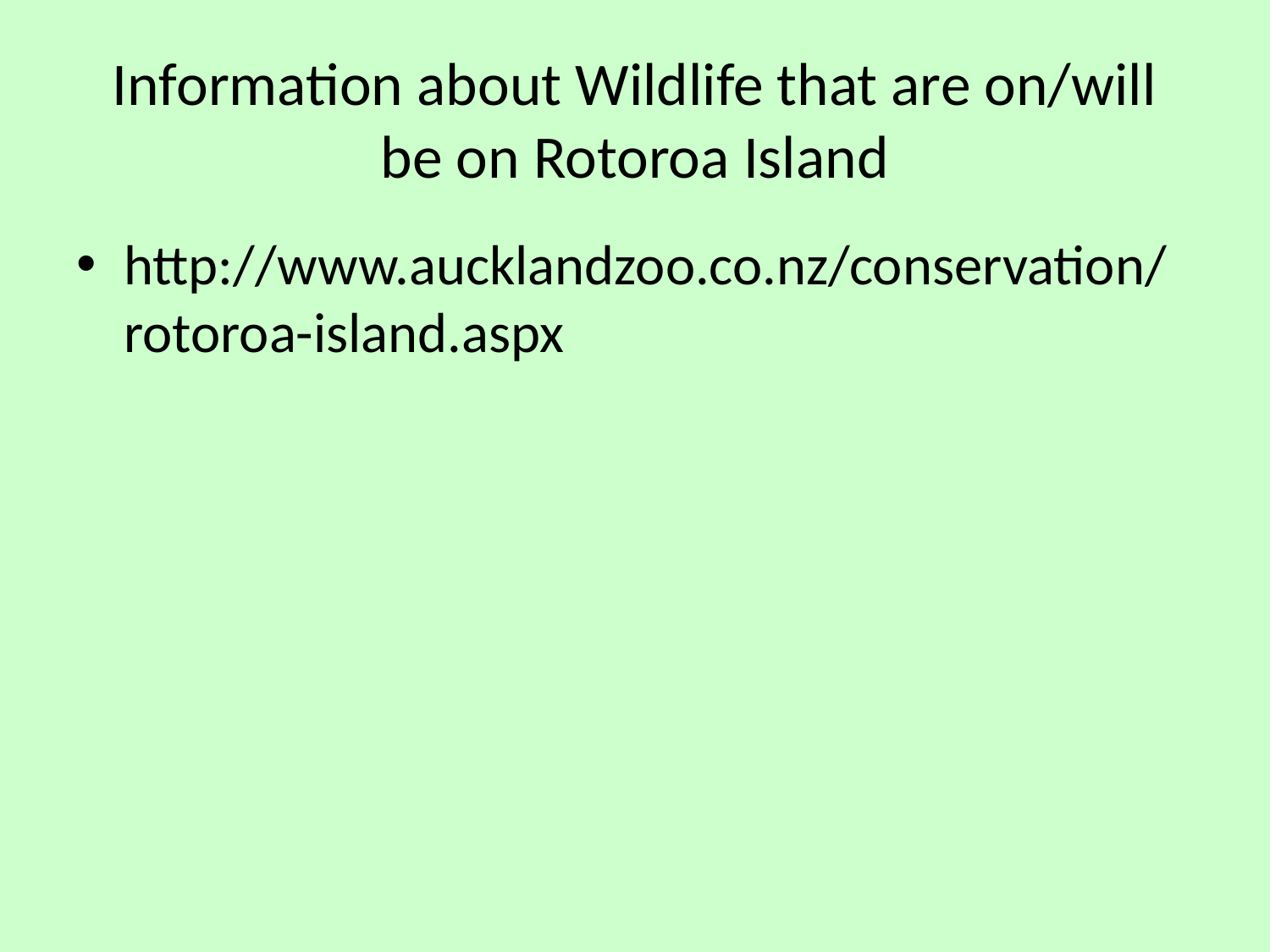

# Information about Wildlife that are on/will be on Rotoroa Island
http://www.aucklandzoo.co.nz/conservation/rotoroa-island.aspx